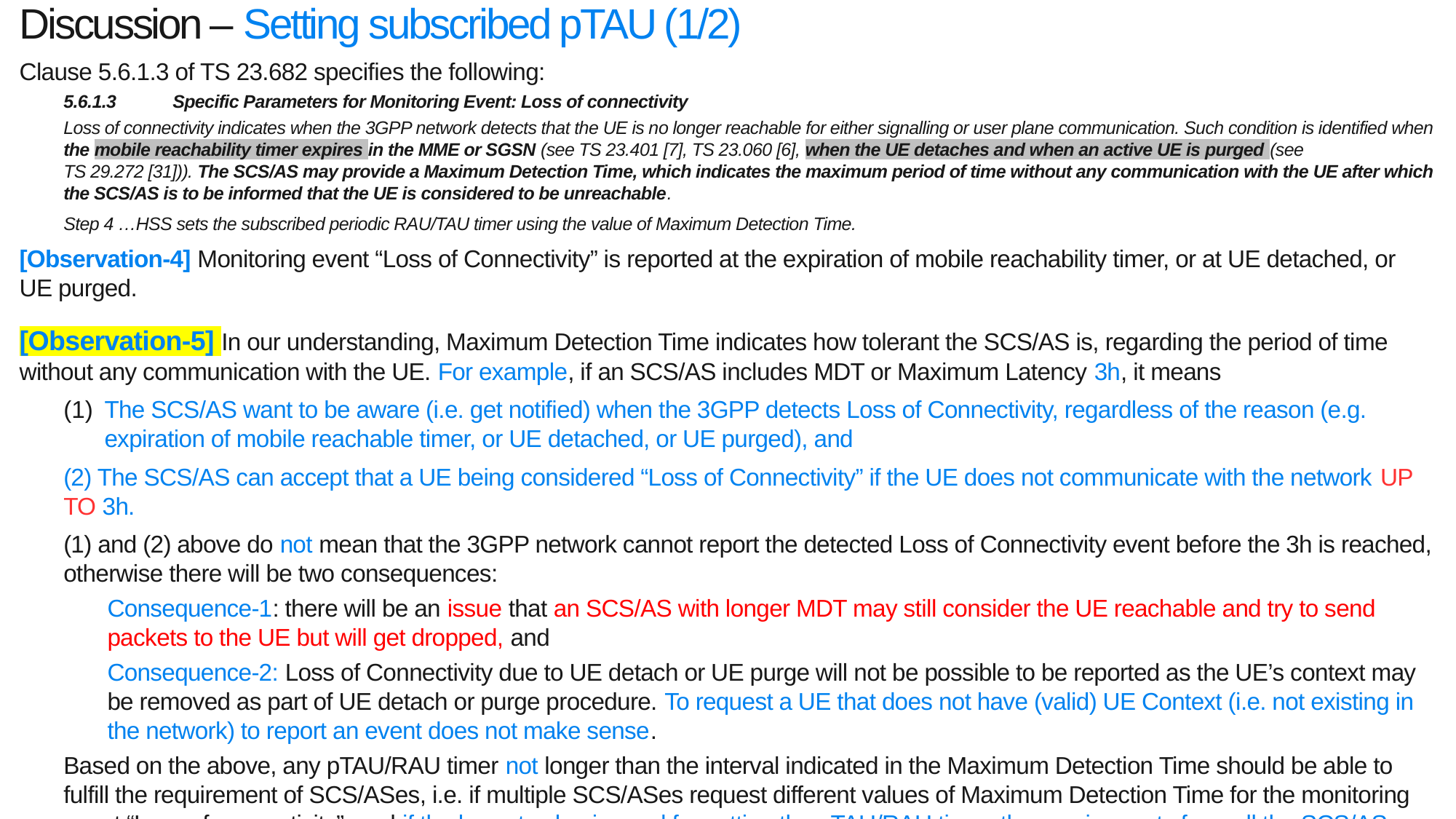

# Discussion – Setting subscribed pTAU (1/2)
Clause 5.6.1.3 of TS 23.682 specifies the following:
5.6.1.3	Specific Parameters for Monitoring Event: Loss of connectivity
Loss of connectivity indicates when the 3GPP network detects that the UE is no longer reachable for either signalling or user plane communication. Such condition is identified when the mobile reachability timer expires in the MME or SGSN (see TS 23.401 [7], TS 23.060 [6], when the UE detaches and when an active UE is purged (see TS 29.272 [31])). The SCS/AS may provide a Maximum Detection Time, which indicates the maximum period of time without any communication with the UE after which the SCS/AS is to be informed that the UE is considered to be unreachable.
Step 4 …HSS sets the subscribed periodic RAU/TAU timer using the value of Maximum Detection Time.
[Observation-4] Monitoring event “Loss of Connectivity” is reported at the expiration of mobile reachability timer, or at UE detached, or UE purged.

[Observation-5] In our understanding, Maximum Detection Time indicates how tolerant the SCS/AS is, regarding the period of time without any communication with the UE. For example, if an SCS/AS includes MDT or Maximum Latency 3h, it means
The SCS/AS want to be aware (i.e. get notified) when the 3GPP detects Loss of Connectivity, regardless of the reason (e.g. expiration of mobile reachable timer, or UE detached, or UE purged), and
(2) The SCS/AS can accept that a UE being considered “Loss of Connectivity” if the UE does not communicate with the network UP TO 3h.
(1) and (2) above do not mean that the 3GPP network cannot report the detected Loss of Connectivity event before the 3h is reached, otherwise there will be two consequences:
Consequence-1: there will be an issue that an SCS/AS with longer MDT may still consider the UE reachable and try to send packets to the UE but will get dropped, and
Consequence-2: Loss of Connectivity due to UE detach or UE purge will not be possible to be reported as the UE’s context may be removed as part of UE detach or purge procedure. To request a UE that does not have (valid) UE Context (i.e. not existing in the network) to report an event does not make sense.
Based on the above, any pTAU/RAU timer not longer than the interval indicated in the Maximum Detection Time should be able to fulfill the requirement of SCS/ASes, i.e. if multiple SCS/ASes request different values of Maximum Detection Time for the monitoring event “Loss of connectivity”, and if the lowest value is used for setting the pTAU/RAU timer, the requirements from all the SCS/ASes will be fulfilled.